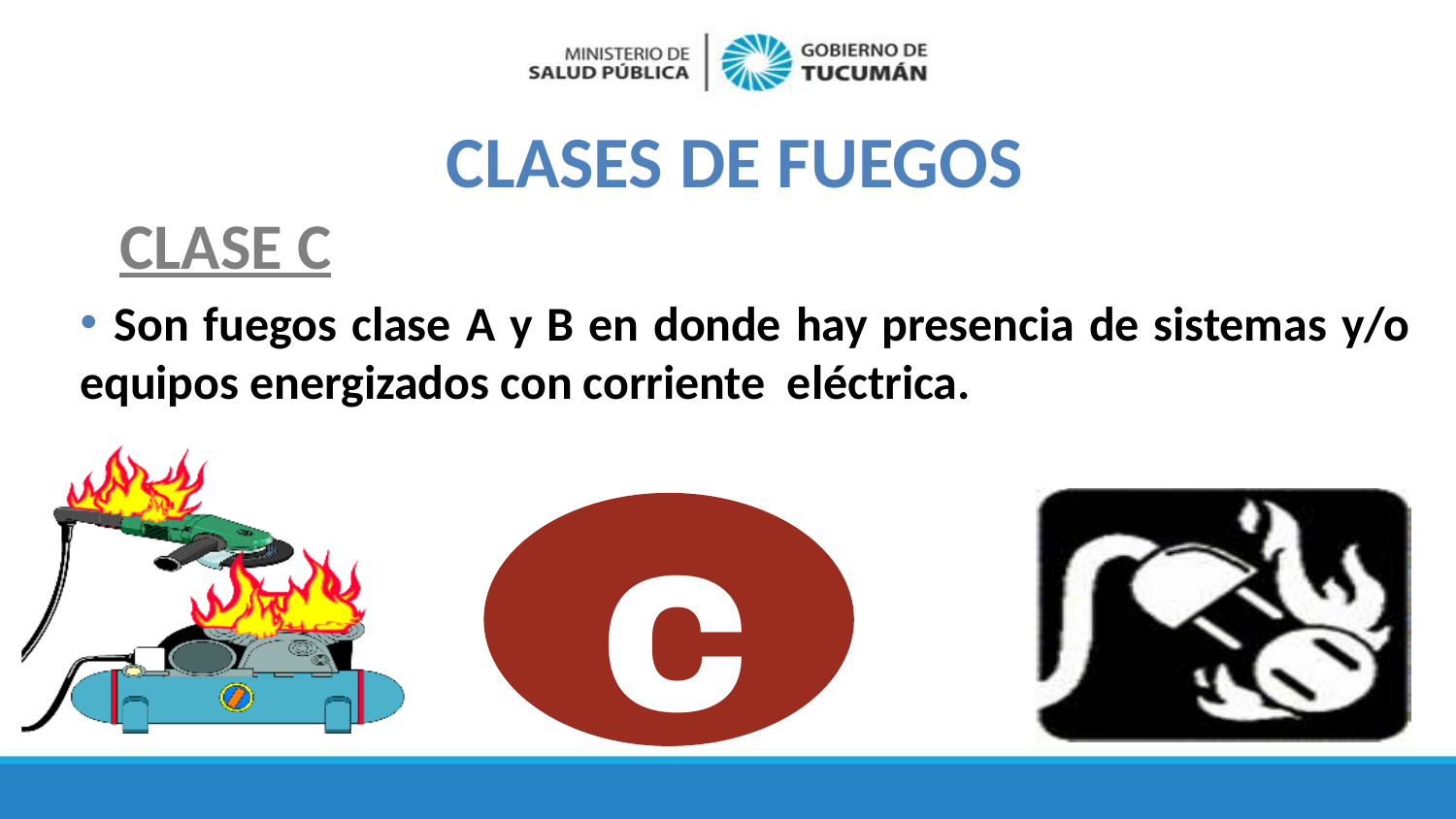

# CLASES DE FUEGOS
    CLASE C
 Son fuegos clase A y B en donde hay presencia de sistemas y/o equipos energizados con corriente  eléctrica.

C